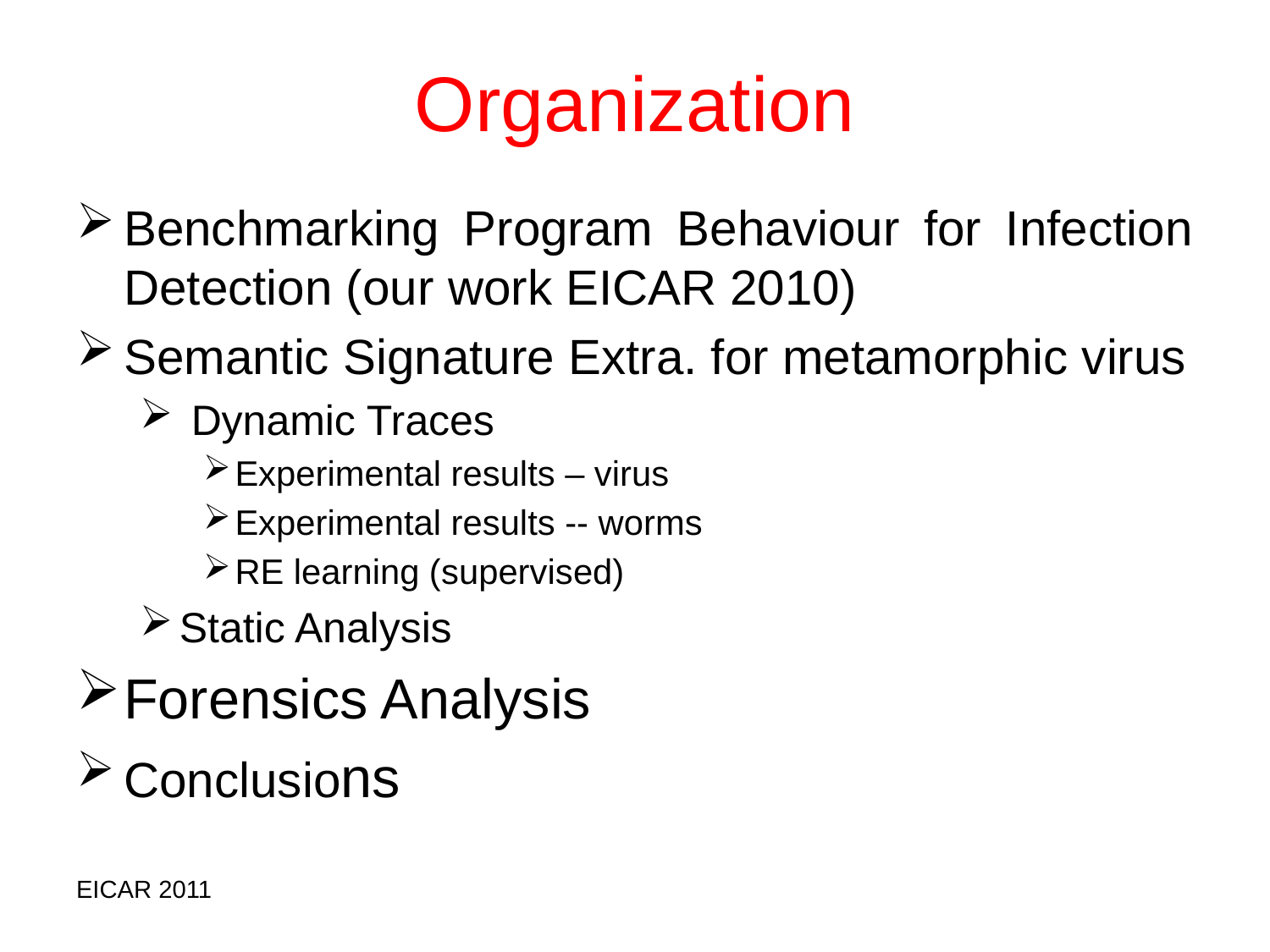

# Organization
Benchmarking Program Behaviour for Infection Detection (our work EICAR 2010)
Semantic Signature Extra. for metamorphic virus
 Dynamic Traces
Experimental results – virus
Experimental results -- worms
RE learning (supervised)
Static Analysis
Forensics Analysis
Conclusions

EICAR 2011